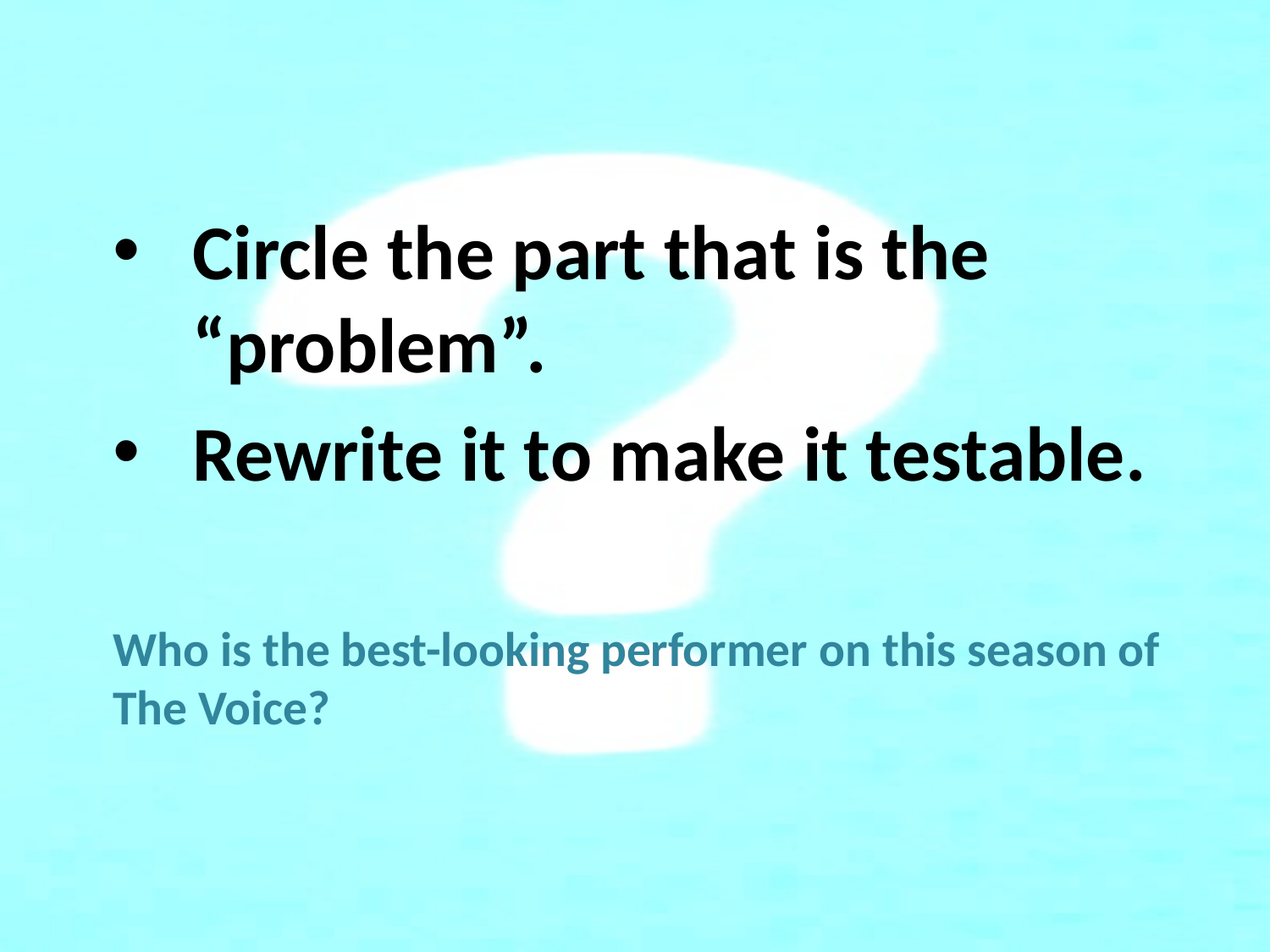

Circle the part that is the “problem”.
Rewrite it to make it testable.

# Who is the best-looking performer on this season of The Voice?